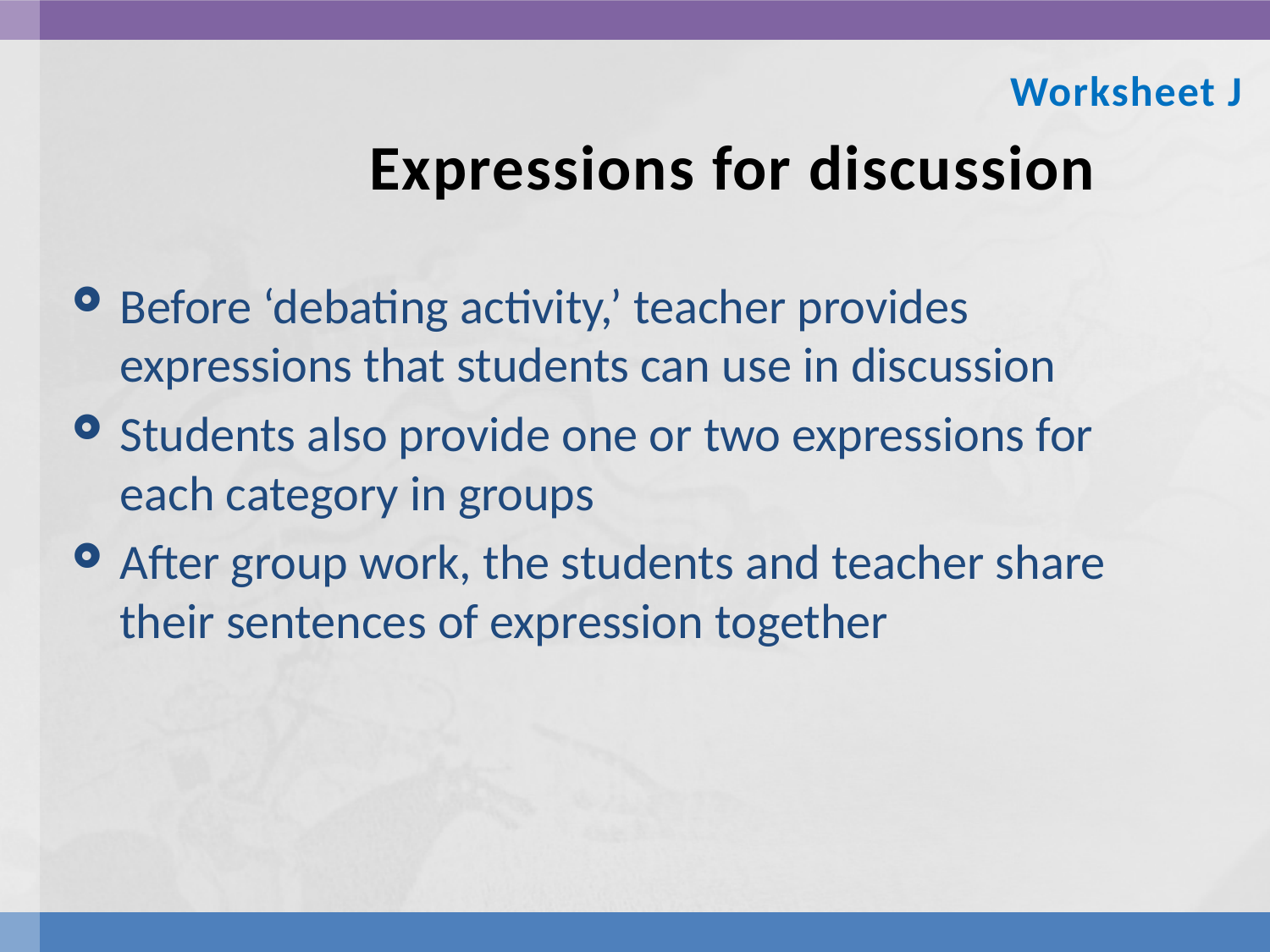

Worksheet J
# Expressions for discussion
Before ‘debating activity,’ teacher provides expressions that students can use in discussion
Students also provide one or two expressions for each category in groups
After group work, the students and teacher share      their sentences of expression together